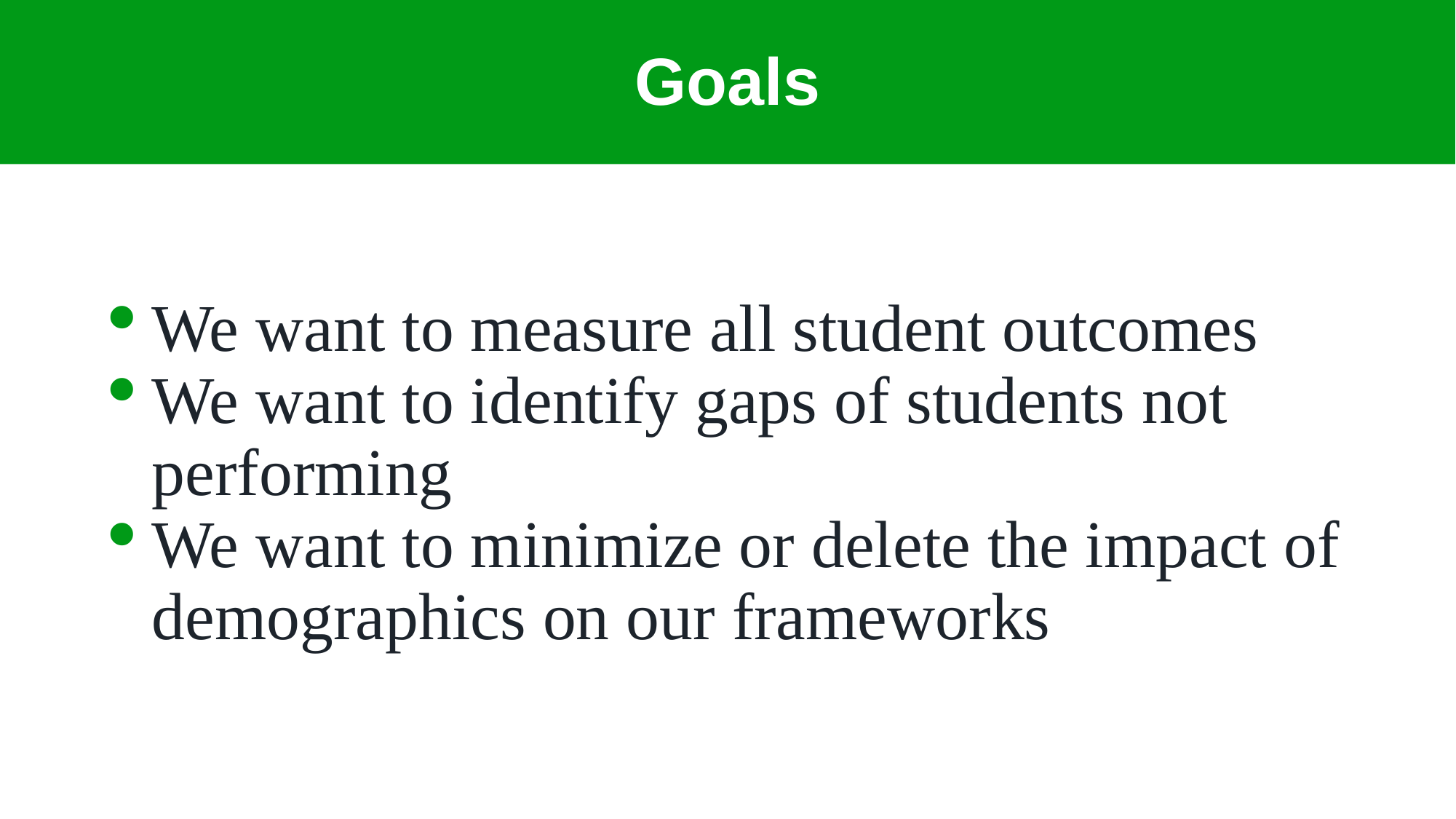

# Goals
We want to measure all student outcomes
We want to identify gaps of students not performing
We want to minimize or delete the impact of demographics on our frameworks